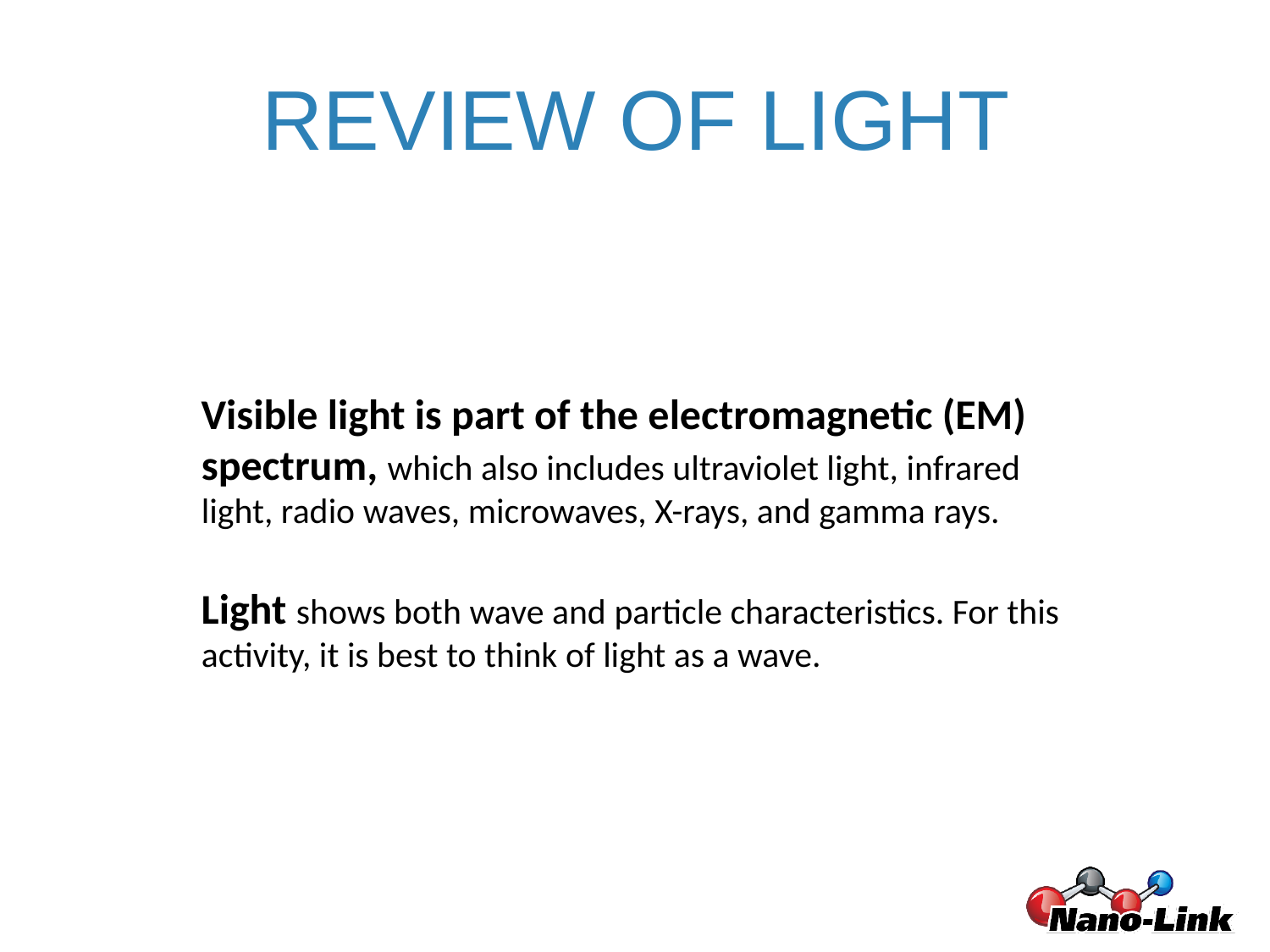

# REVIEW OF LIGHT
Visible light is part of the electromagnetic (EM) spectrum, which also includes ultraviolet light, infrared light, radio waves, microwaves, X-rays, and gamma rays.

Light shows both wave and particle characteristics. For this activity, it is best to think of light as a wave.